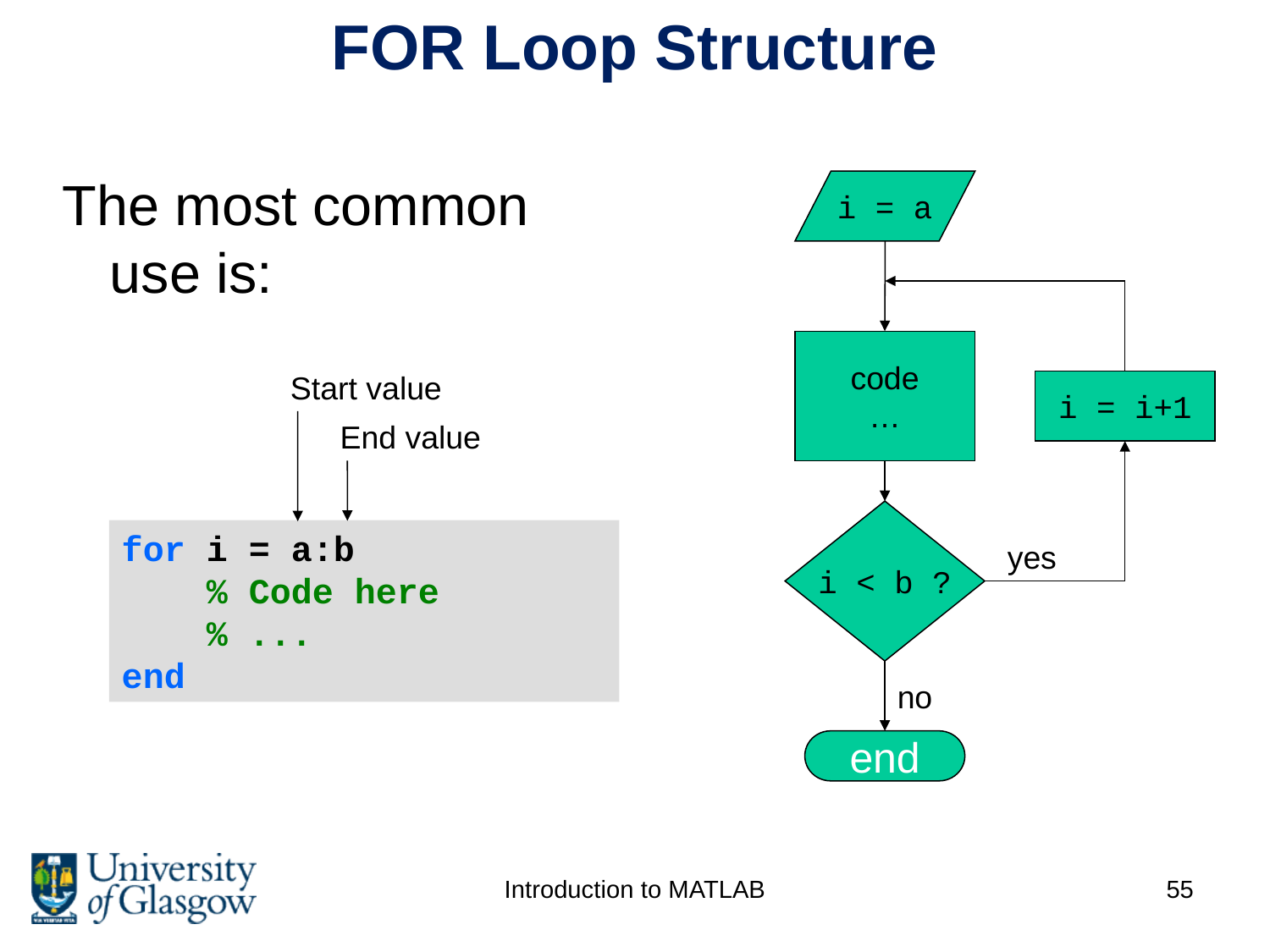

# FOR Loop Structure
The most common use is:
i = a
code
…
i = i+1
i < b ?
yes
no
end
Start value

End value

for i = a:b
    % Code here
    % ...
end
Introduction to MATLAB
55